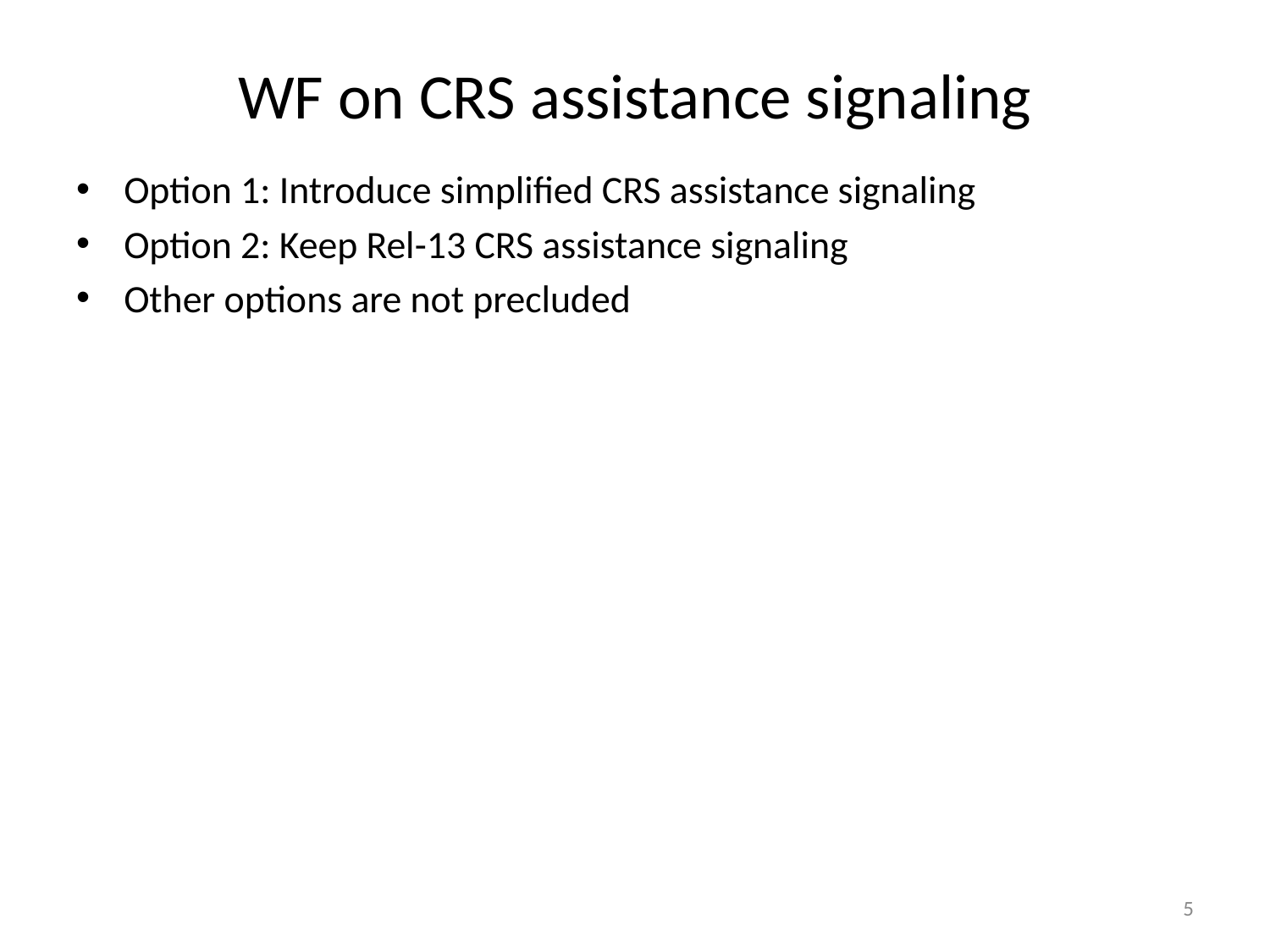

# WF on CRS assistance signaling
Option 1: Introduce simplified CRS assistance signaling
Option 2: Keep Rel-13 CRS assistance signaling
Other options are not precluded

5